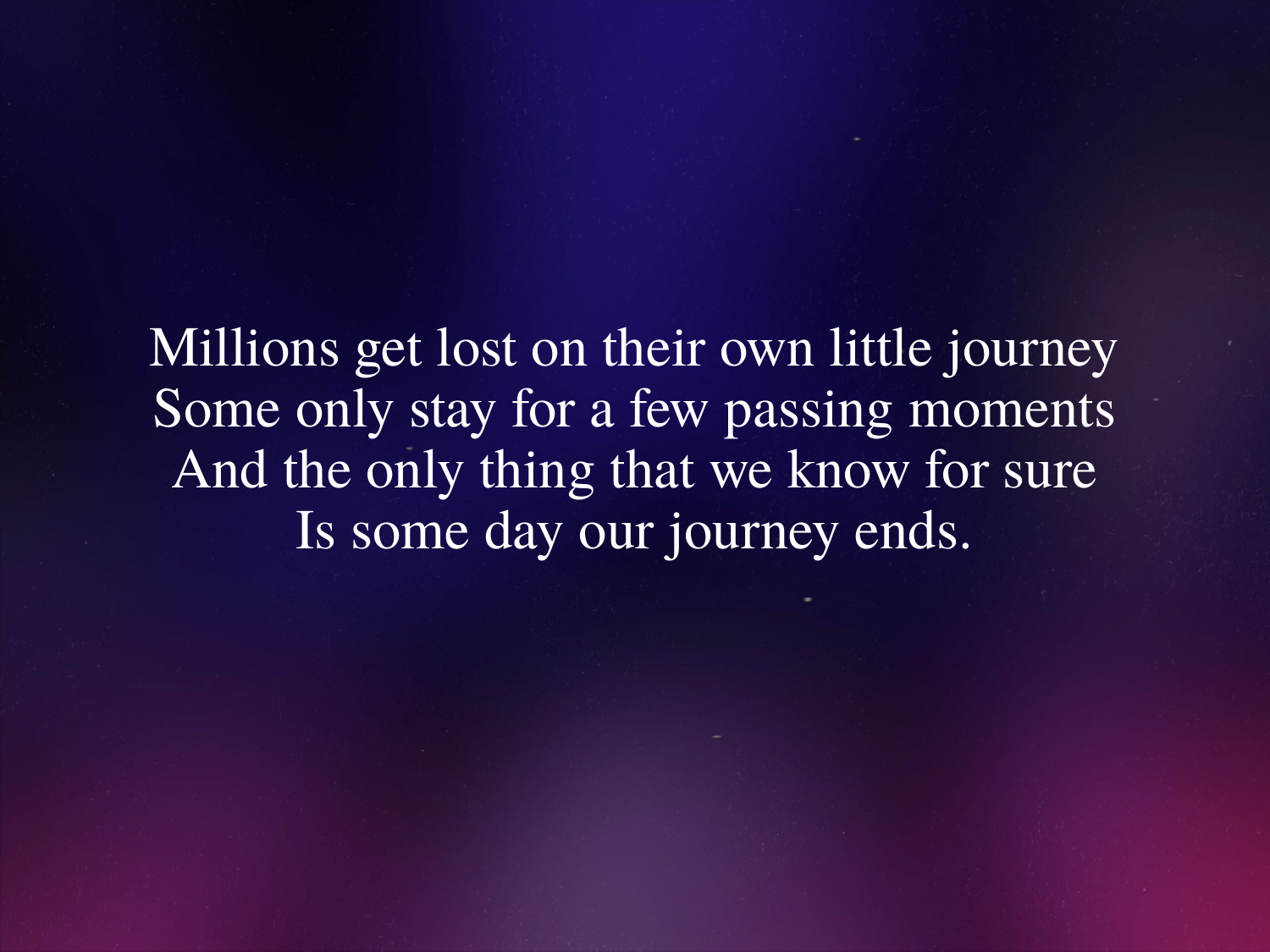

# Millions get lost on their own little journey Some only stay for a few passing moments And the only thing that we know for sure Is some day our journey ends.